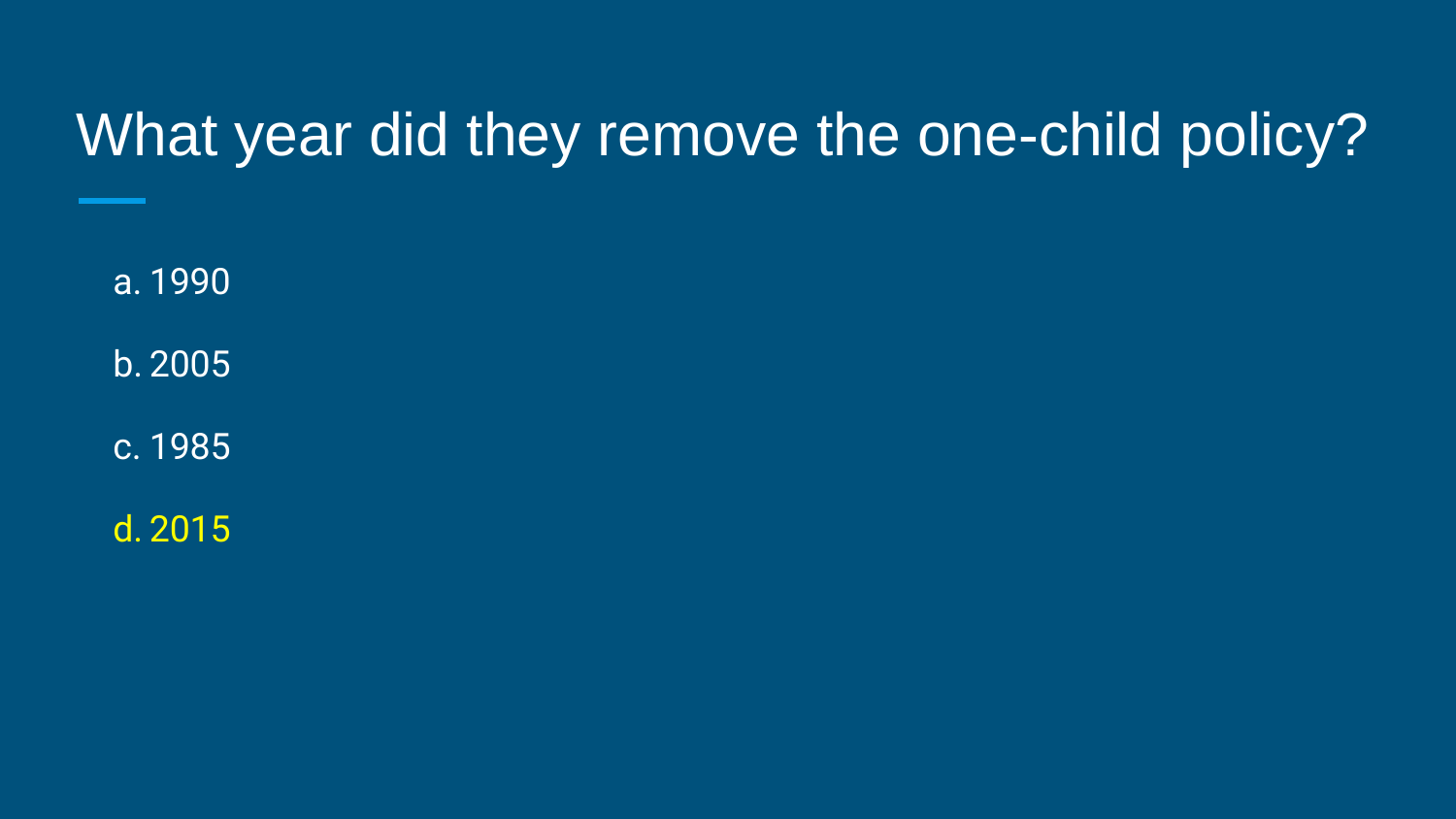

# What year did they remove the one-child policy?
1990
2005
1985
2015